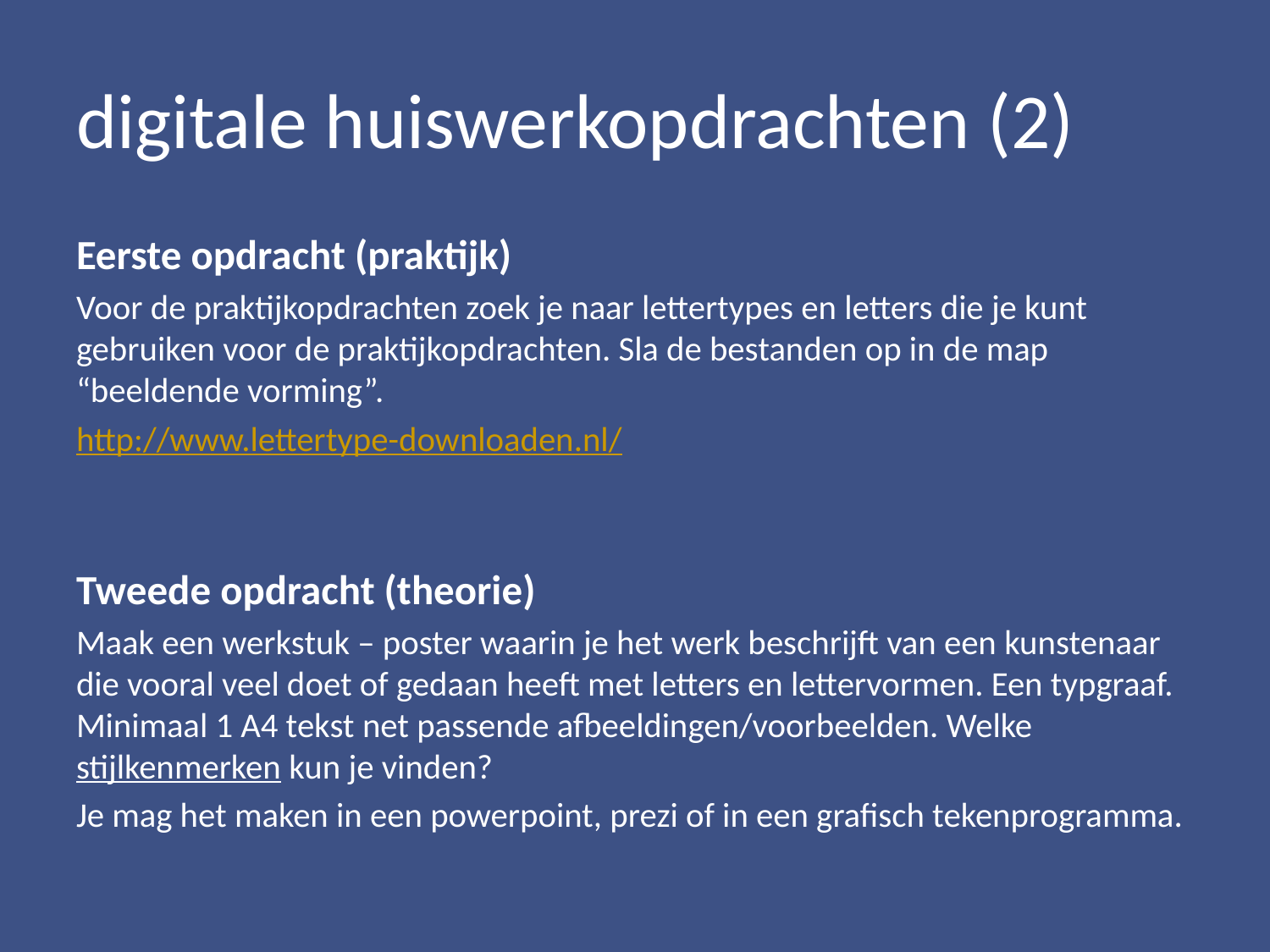

# digitale huiswerkopdrachten (2)
Eerste opdracht (praktijk)
Voor de praktijkopdrachten zoek je naar lettertypes en letters die je kunt gebruiken voor de praktijkopdrachten. Sla de bestanden op in de map “beeldende vorming”.
http://www.lettertype-downloaden.nl/

Tweede opdracht (theorie)
Maak een werkstuk – poster waarin je het werk beschrijft van een kunstenaar die vooral veel doet of gedaan heeft met letters en lettervormen. Een typgraaf. Minimaal 1 A4 tekst net passende afbeeldingen/voorbeelden. Welke stijlkenmerken kun je vinden?
Je mag het maken in een powerpoint, prezi of in een grafisch tekenprogramma.